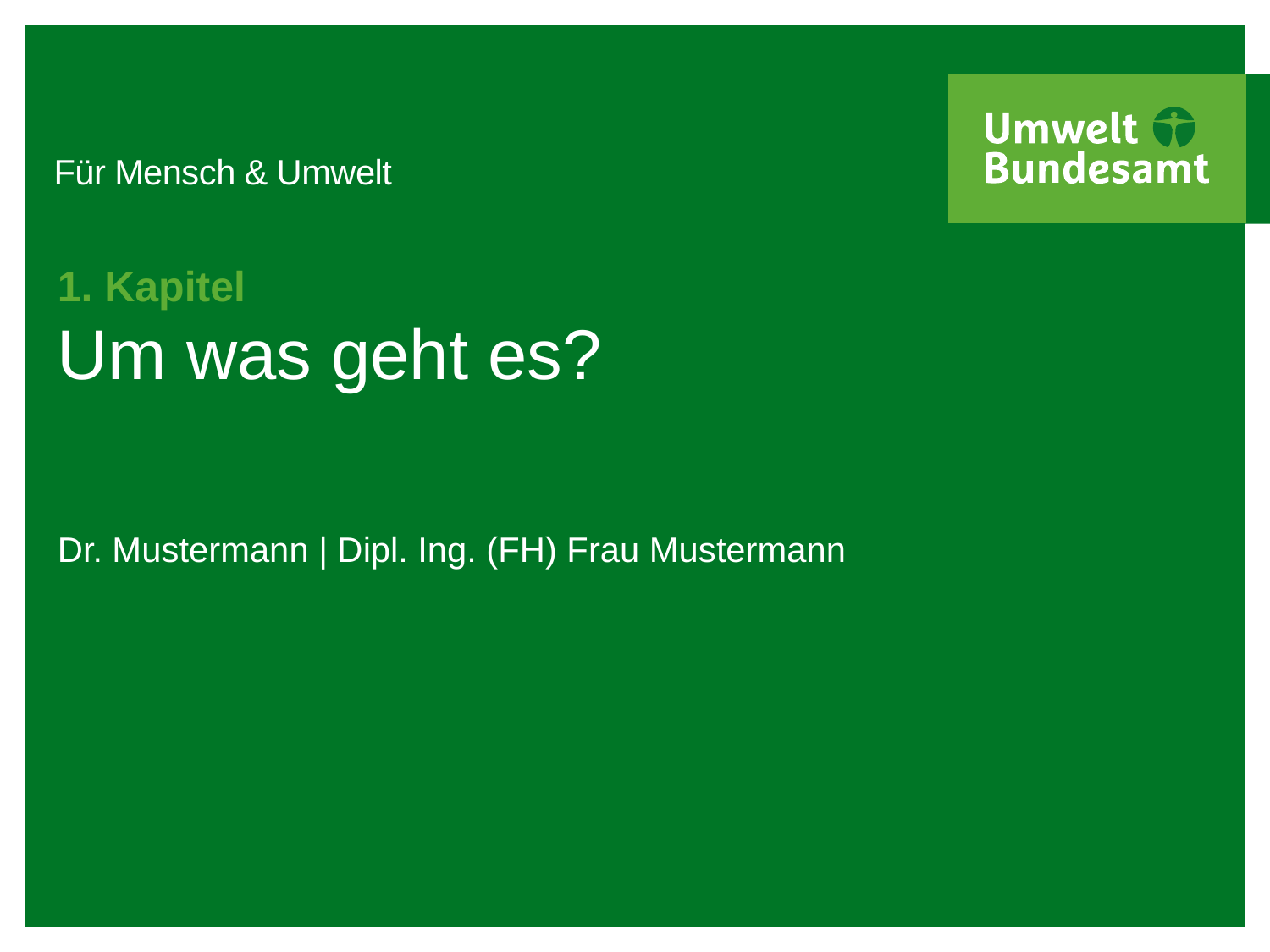

# 1. Kapitel
Um was geht es?
Dr. Mustermann | Dipl. Ing. (FH) Frau Mustermann